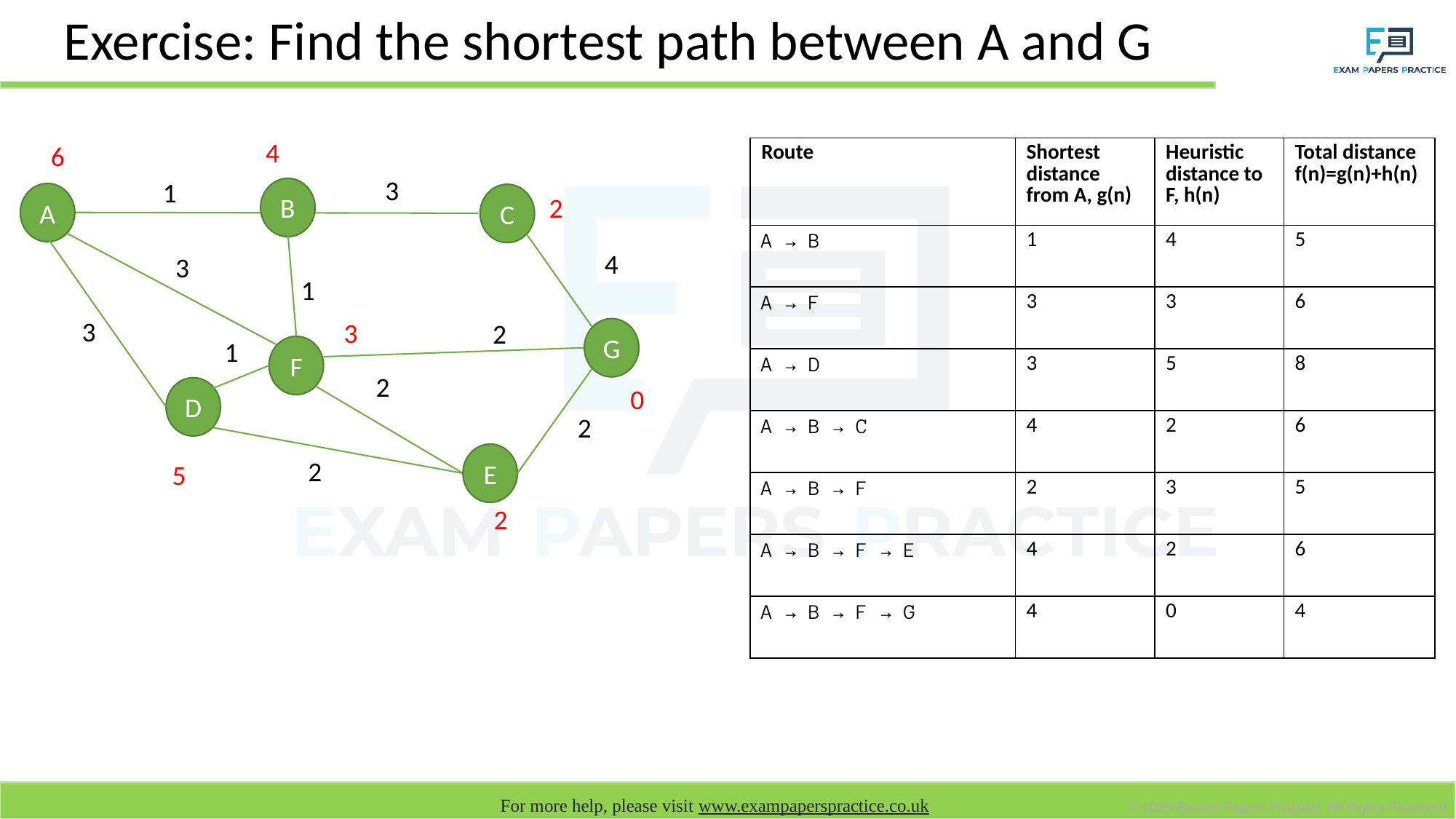

# Exercise: Find the shortest path between A and G
4
6
| Route | Shortest distance from A, g(n) | Heuristic distance to F, h(n) | Total distance f(n)=g(n)+h(n) |
| --- | --- | --- | --- |
| A → B | 1 | 4 | 5 |
| A → F | 3 | 3 | 6 |
| A → D | 3 | 5 | 8 |
| A → B → C | 4 | 2 | 6 |
| A → B → F | 2 | 3 | 5 |
| A → B → F → E | 4 | 2 | 6 |
| A → B → F → G | 4 | 0 | 4 |
3
1
B
A
C
2
4
3
1
3
3
2
G
1
F
2
0
D
2
E
2
5
2